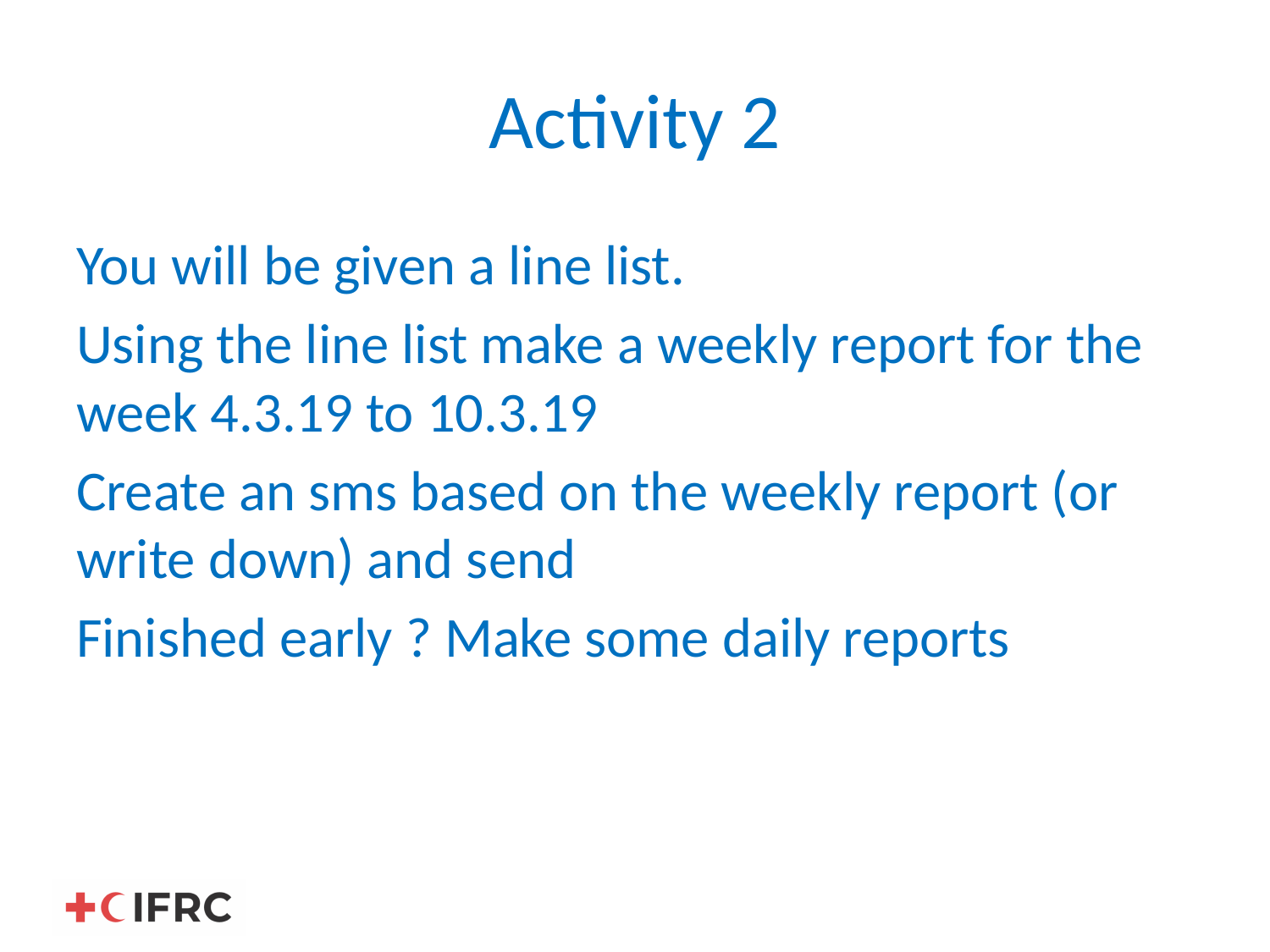

# Activity 2
You will be given a line list.
Using the line list make a weekly report for the week 4.3.19 to 10.3.19
Create an sms based on the weekly report (or write down) and send
Finished early ? Make some daily reports